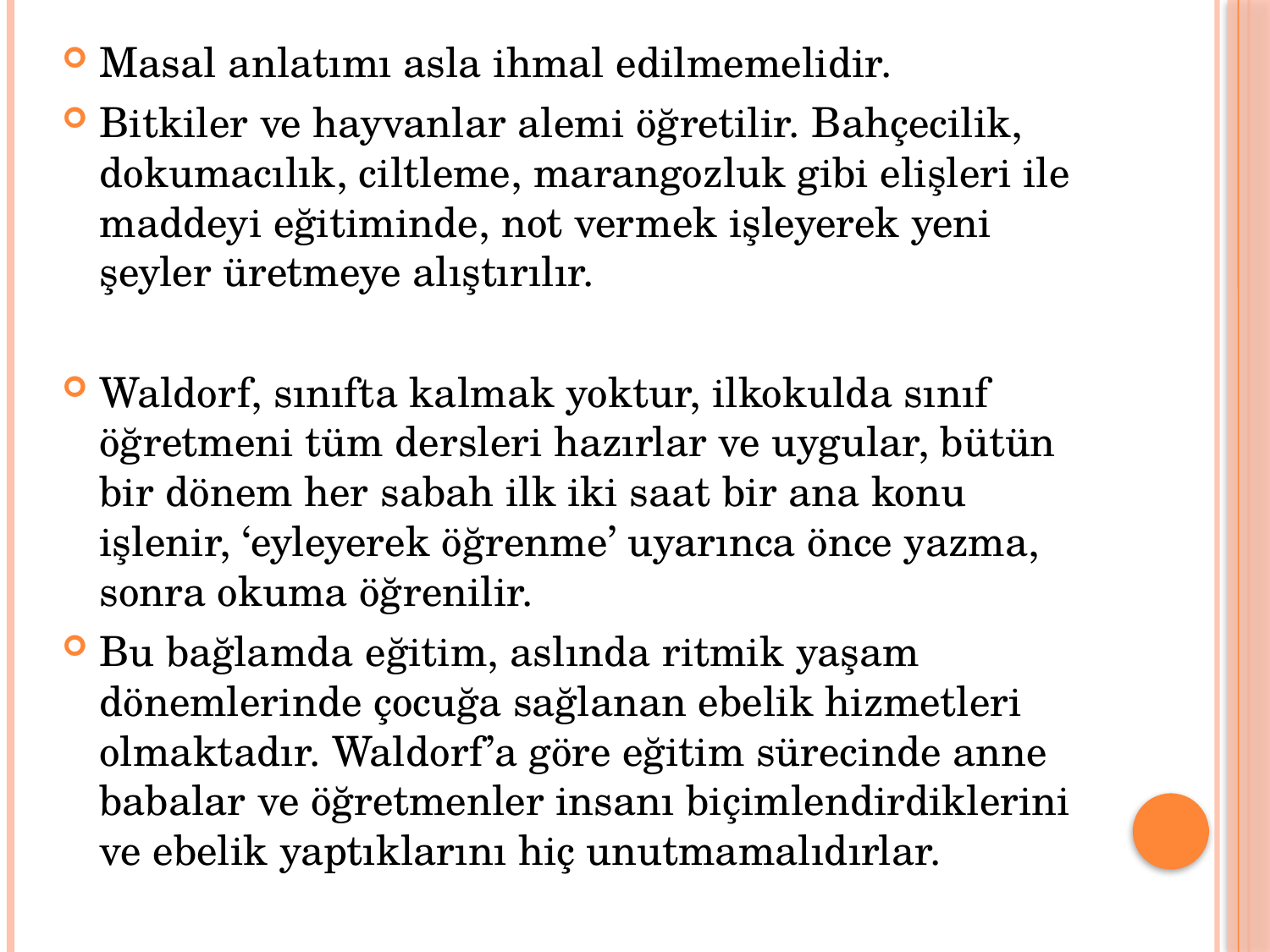

Masal anlatımı asla ihmal edilmemelidir.
Bitkiler ve hayvanlar alemi öğretilir. Bahçecilik, dokumacılık, ciltleme, marangozluk gibi elişleri ile maddeyi eğitiminde, not vermek işleyerek yeni şeyler üretmeye alıştırılır.

Waldorf, sınıfta kalmak yoktur, ilkokulda sınıf öğretmeni tüm dersleri hazırlar ve uygular, bütün bir dönem her sabah ilk iki saat bir ana konu işlenir, ‘eyleyerek öğrenme’ uyarınca önce yazma, sonra okuma öğrenilir.
Bu bağlamda eğitim, aslında ritmik yaşam dönemlerinde çocuğa sağlanan ebelik hizmetleri olmaktadır. Waldorf’a göre eğitim sürecinde anne babalar ve öğretmenler insanı biçimlendirdiklerini ve ebelik yaptıklarını hiç unutmamalıdırlar.